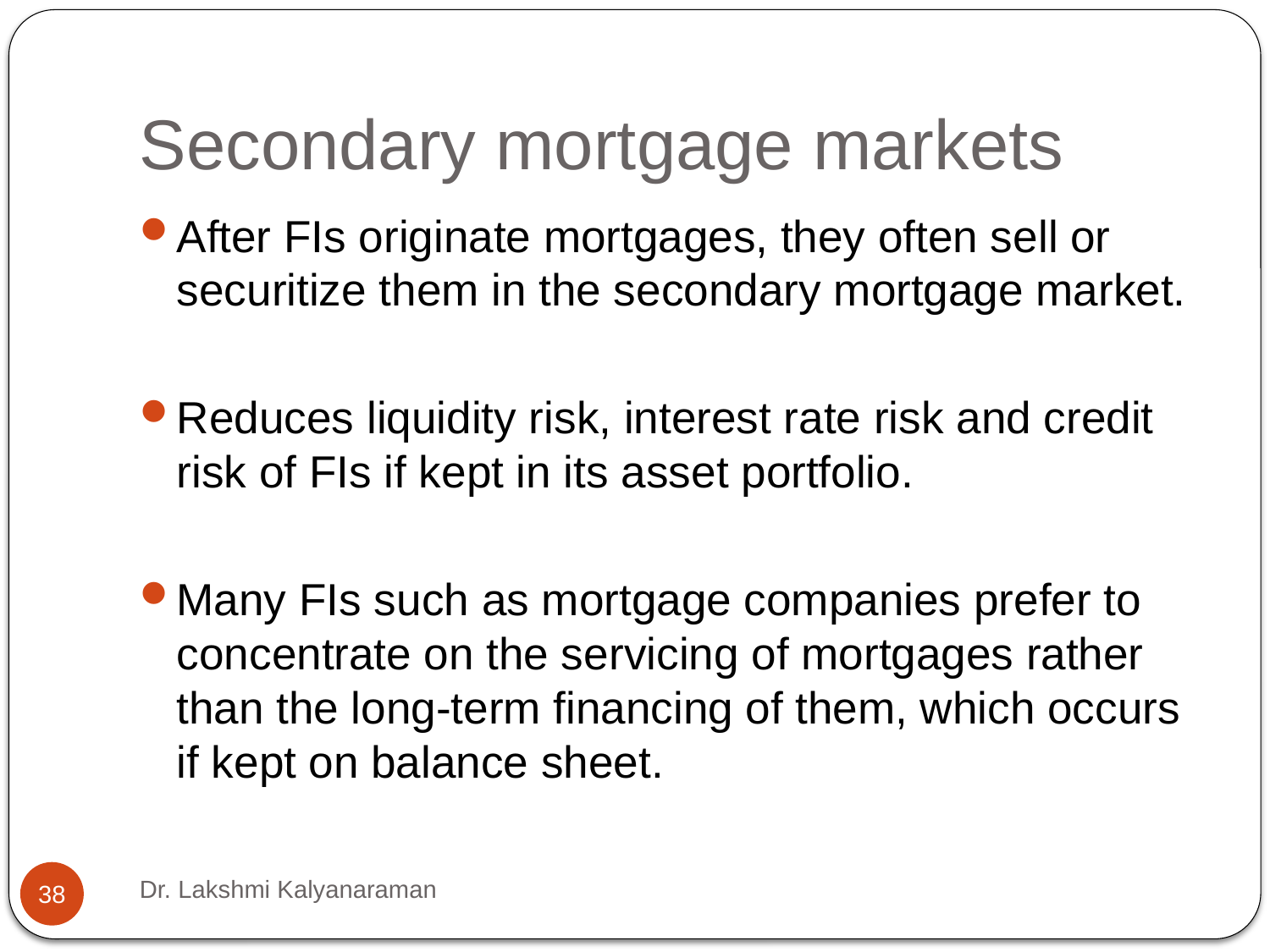

# Secondary mortgage markets
After FIs originate mortgages, they often sell or securitize them in the secondary mortgage market.

Reduces liquidity risk, interest rate risk and credit risk of FIs if kept in its asset portfolio.

Many FIs such as mortgage companies prefer to concentrate on the servicing of mortgages rather than the long-term financing of them, which occurs if kept on balance sheet.
Dr. Lakshmi Kalyanaraman
38